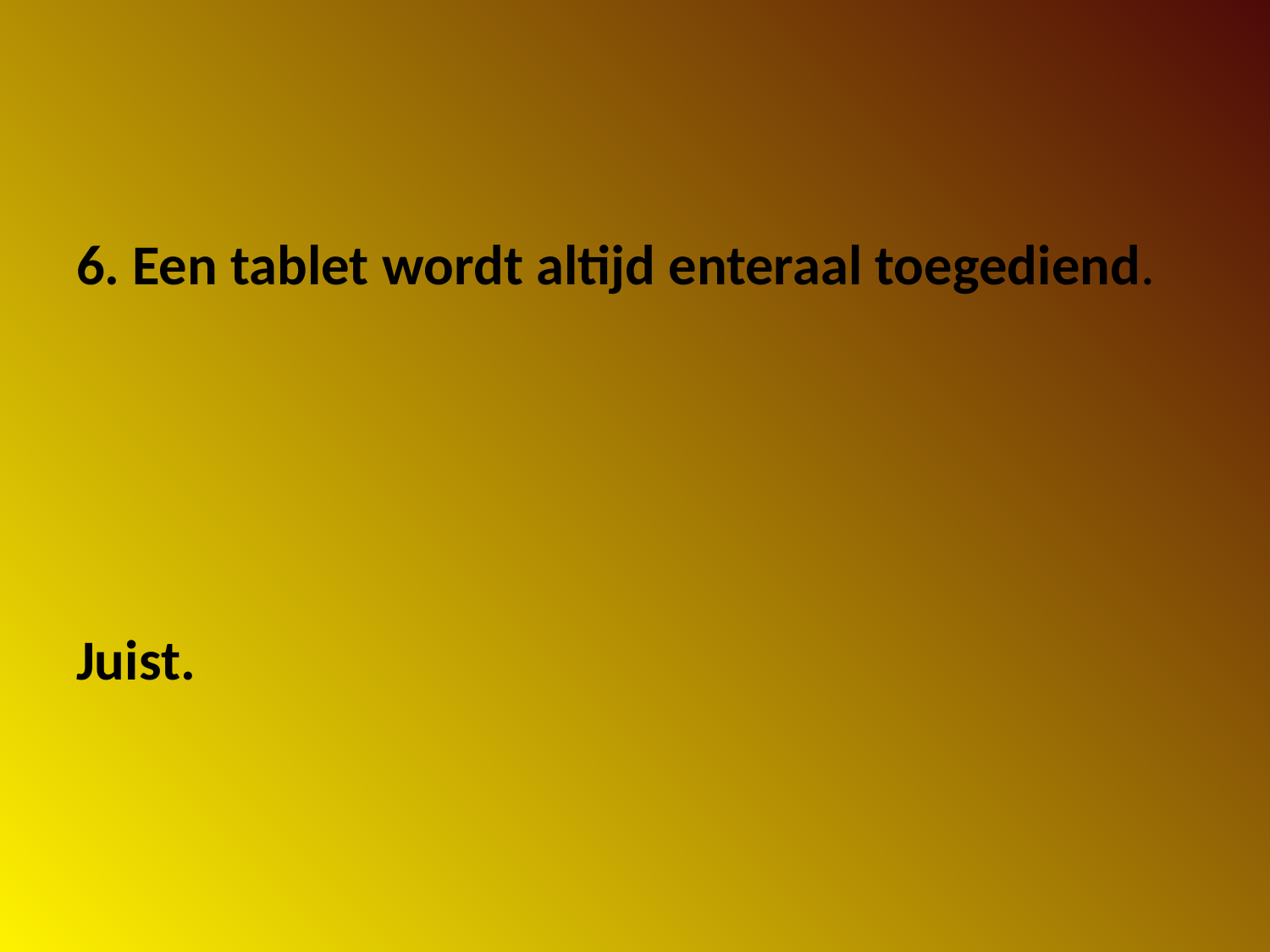

#
6. Een tablet wordt altijd enteraal toegediend.

Juist.